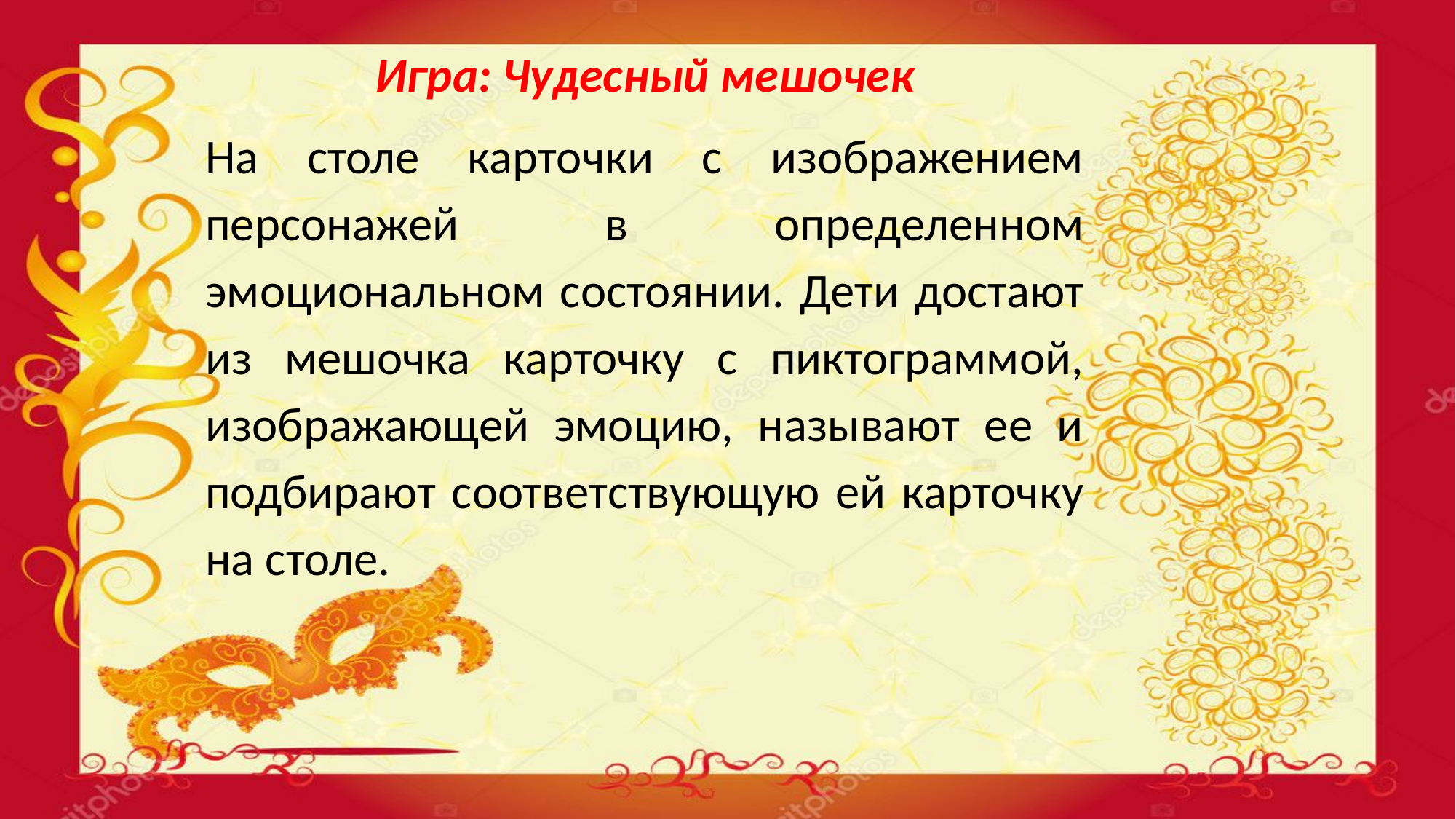

Игра: Чудесный мешочек
На столе карточки с изображением персонажей в определенном эмоциональном состоянии. Дети достают из мешочка карточку с пиктограммой, изображающей эмоцию, называют ее и подбирают соответствующую ей карточку на столе.